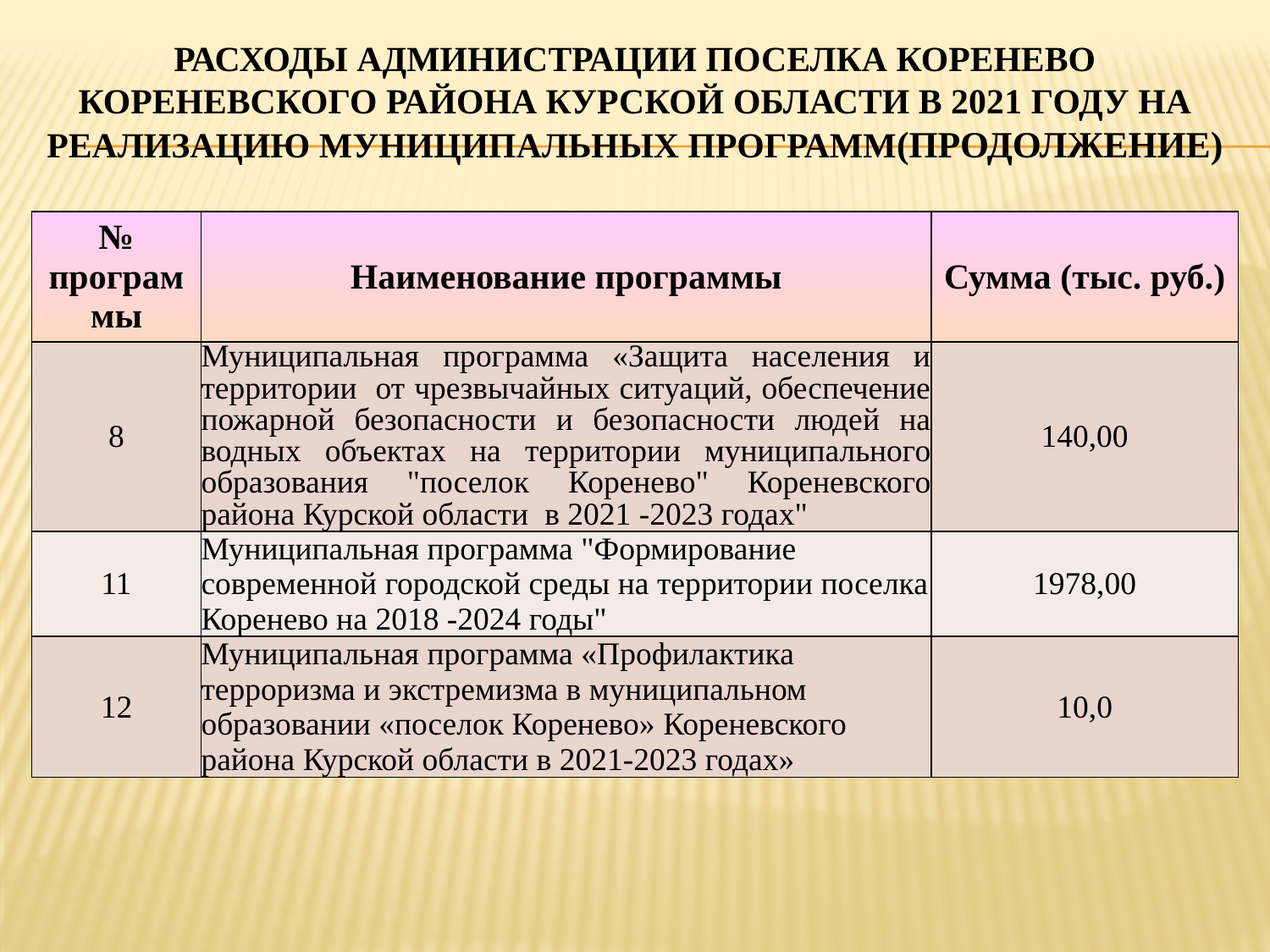

# Расходы администрации поселка коренево кореневского района курской области в 2021 году на реализацию муниципальных программ(продолжение)
| № программы | Наименование программы | Сумма (тыс. руб.) |
| --- | --- | --- |
| 8 | Муниципальная программа «Защита населения и территории от чрезвычайных ситуаций, обеспечение пожарной безопасности и безопасности людей на водных объектах на территории муниципального образования "поселок Коренево" Кореневского района Курской области в 2021 -2023 годах" | 140,00 |
| 11 | Муниципальная программа "Формирование современной городской среды на территории поселка Коренево на 2018 -2024 годы" | 1978,00 |
| 12 | Муниципальная программа «Профилактика терроризма и экстремизма в муниципальном образовании «поселок Коренево» Кореневского района Курской области в 2021-2023 годах» | 10,0 |